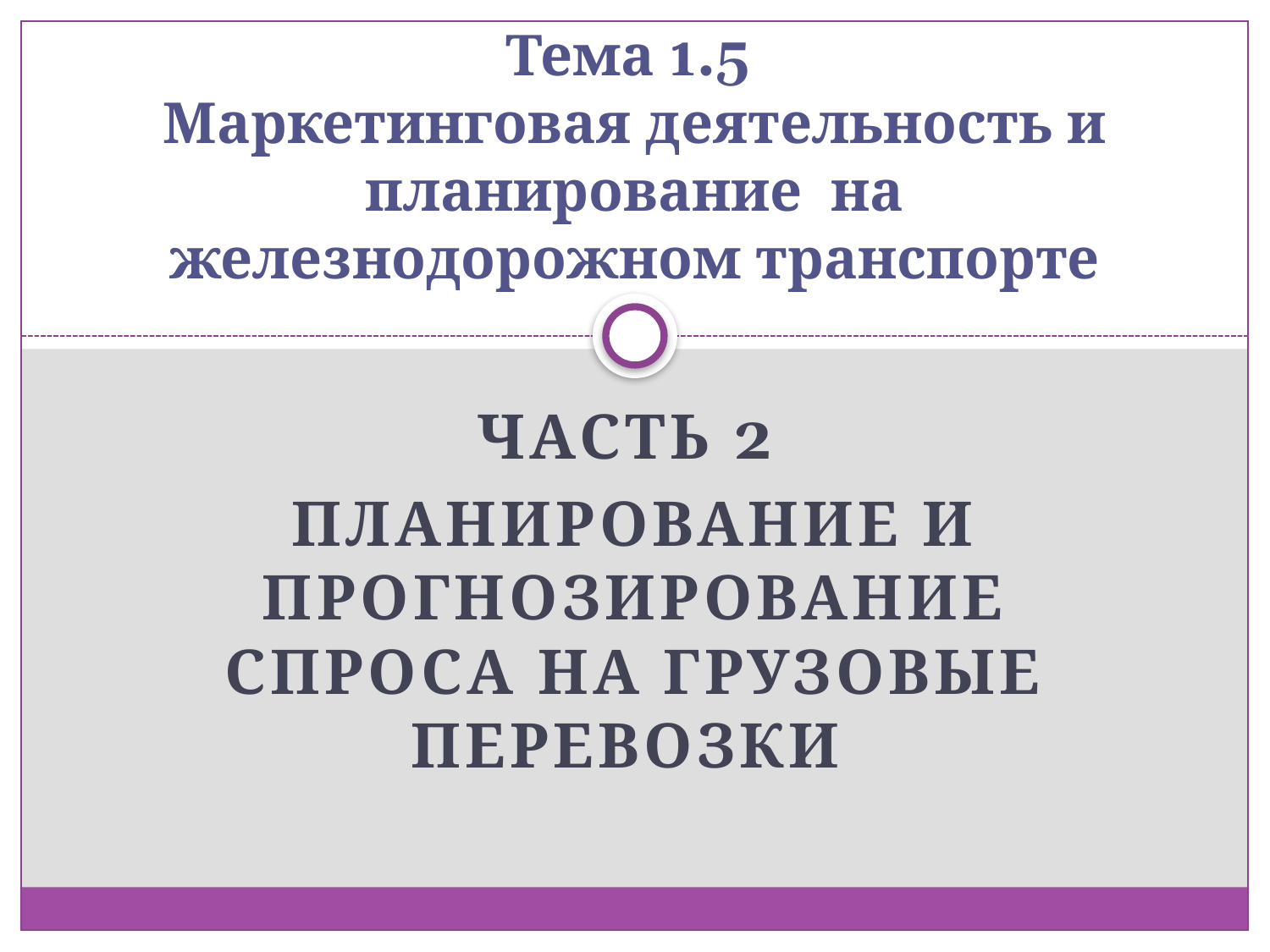

# Тема 1.5 Маркетинговая деятельность и планирование  на железнодорожном транспорте
Часть 2
Планирование и прогнозирование спроса на грузовые перевозки